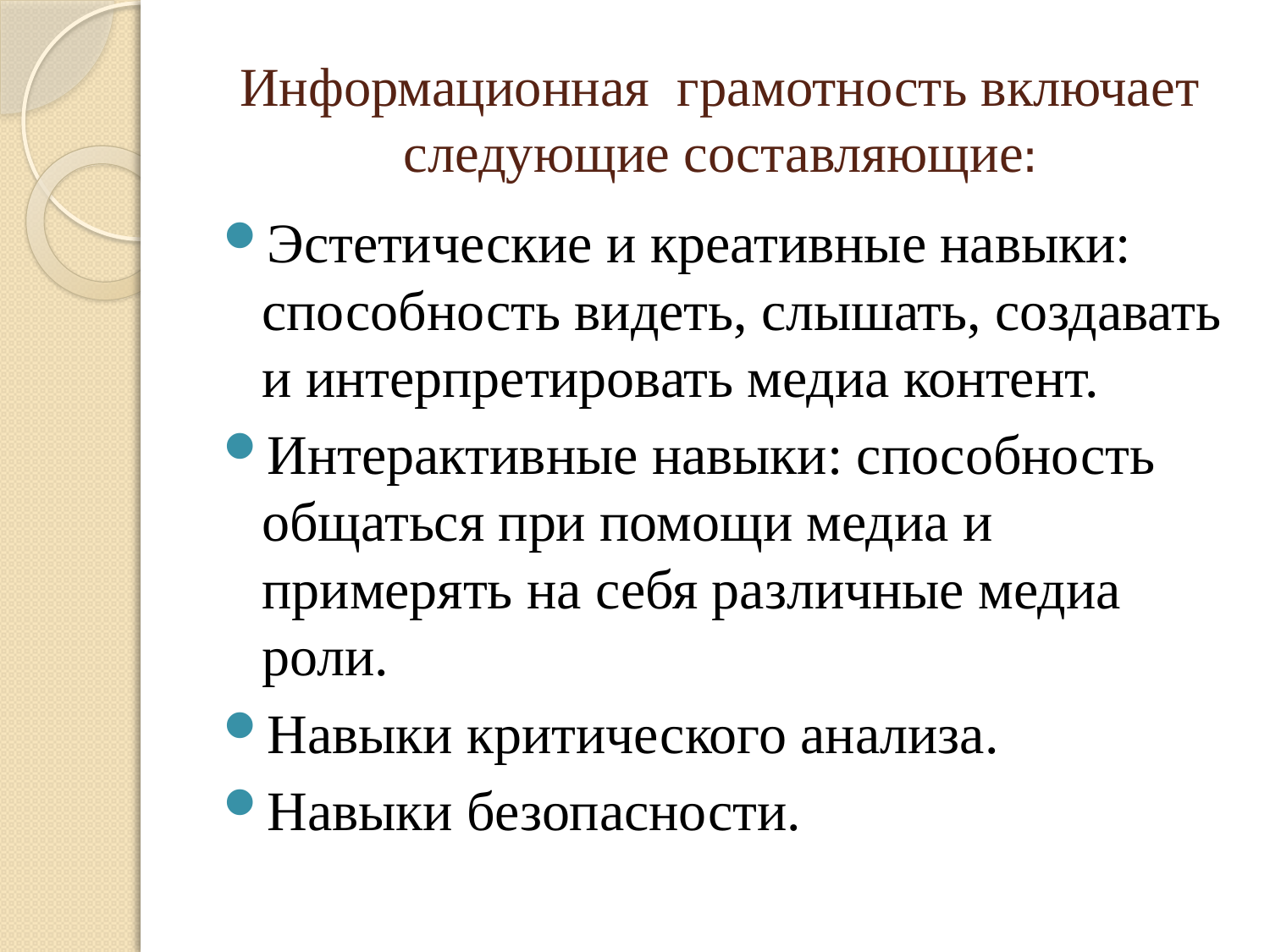

# Информационная  грамотность включает следующие составляющие:
Эстетические и креативные навыки: способность видеть, слышать, создавать и интерпретировать медиа контент.
Интерактивные навыки: способность общаться при помощи медиа и примерять на себя различные медиа роли.
Навыки критического анализа.
Навыки безопасности.